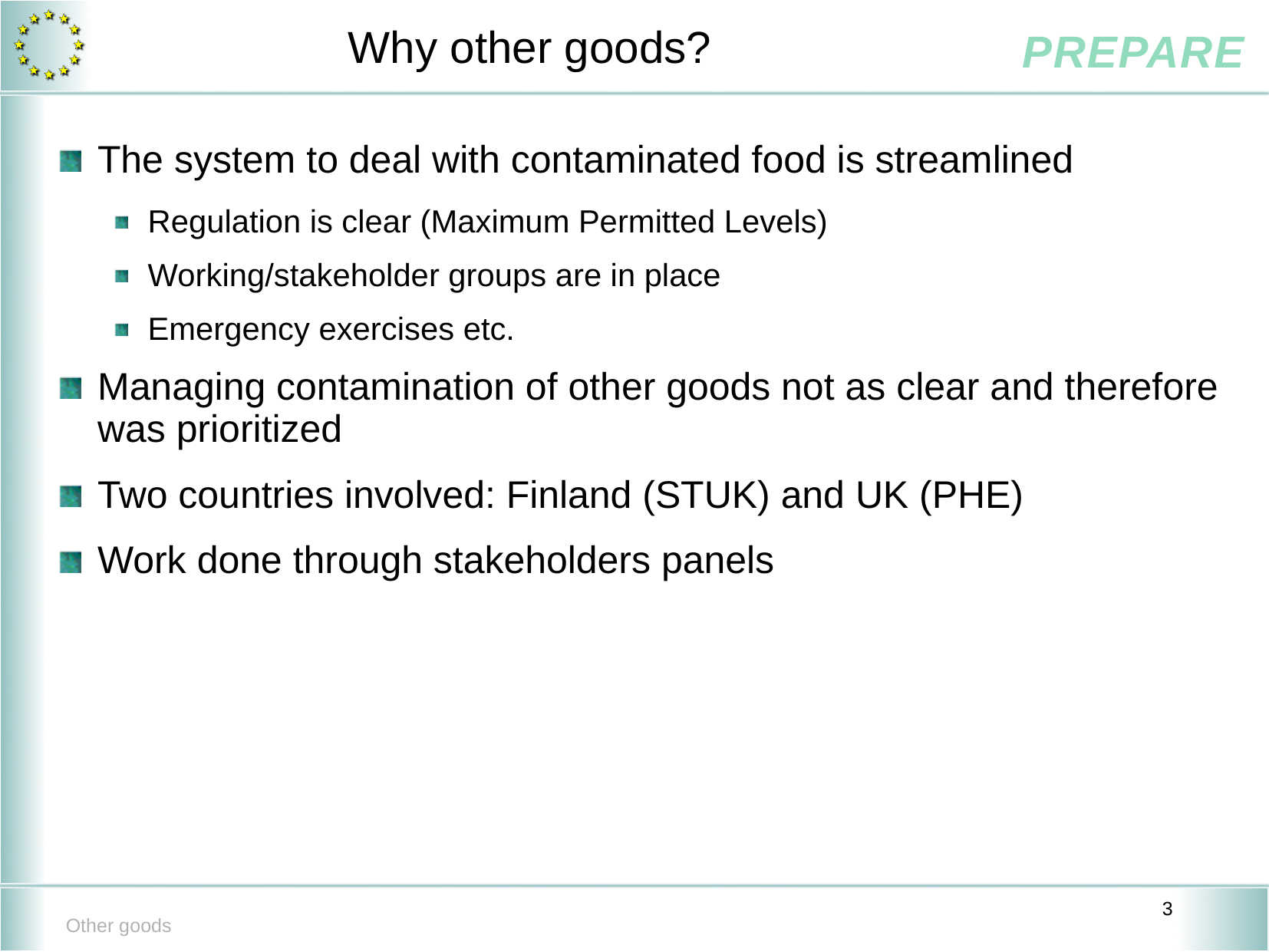

# Why other goods?
The system to deal with contaminated food is streamlined
Regulation is clear (Maximum Permitted Levels)
Working/stakeholder groups are in place
Emergency exercises etc.
Managing contamination of other goods not as clear and therefore  was prioritized
Two countries involved: Finland (STUK) and UK (PHE)
Work done through stakeholders panels
Other goods